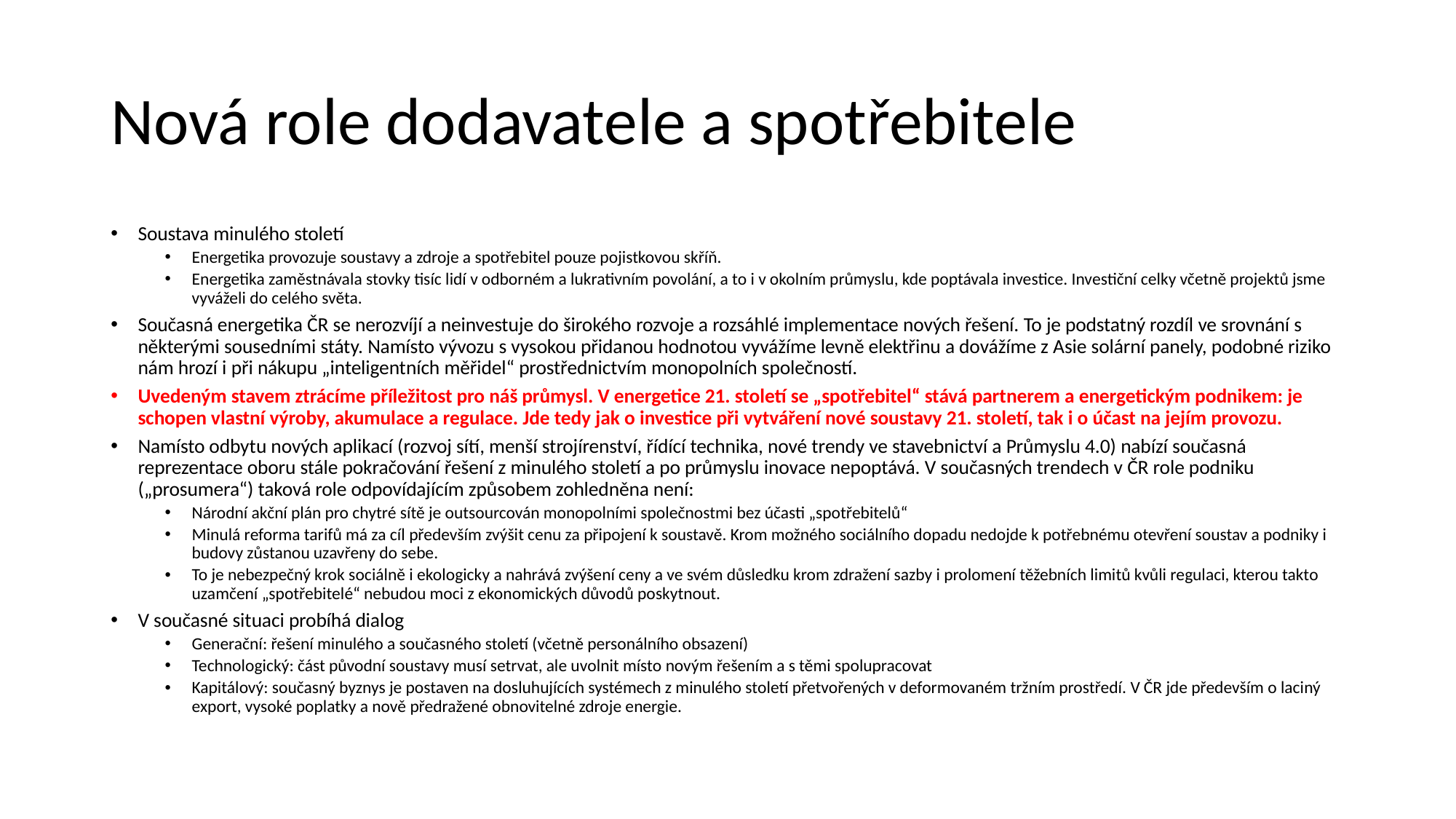

# Nová role dodavatele a spotřebitele
Soustava minulého století
Energetika provozuje soustavy a zdroje a spotřebitel pouze pojistkovou skříň.
Energetika zaměstnávala stovky tisíc lidí v odborném a lukrativním povolání, a to i v okolním průmyslu, kde poptávala investice. Investiční celky včetně projektů jsme vyváželi do celého světa.
Současná energetika ČR se nerozvíjí a neinvestuje do širokého rozvoje a rozsáhlé implementace nových řešení. To je podstatný rozdíl ve srovnání s některými sousedními státy. Namísto vývozu s vysokou přidanou hodnotou vyvážíme levně elektřinu a dovážíme z Asie solární panely, podobné riziko nám hrozí i při nákupu „inteligentních měřidel“ prostřednictvím monopolních společností.
Uvedeným stavem ztrácíme příležitost pro náš průmysl. V energetice 21. století se „spotřebitel“ stává partnerem a energetickým podnikem: je schopen vlastní výroby, akumulace a regulace. Jde tedy jak o investice při vytváření nové soustavy 21. století, tak i o účast na jejím provozu.
Namísto odbytu nových aplikací (rozvoj sítí, menší strojírenství, řídící technika, nové trendy ve stavebnictví a Průmyslu 4.0) nabízí současná reprezentace oboru stále pokračování řešení z minulého století a po průmyslu inovace nepoptává. V současných trendech v ČR role podniku („prosumera“) taková role odpovídajícím způsobem zohledněna není:
Národní akční plán pro chytré sítě je outsourcován monopolními společnostmi bez účasti „spotřebitelů“
Minulá reforma tarifů má za cíl především zvýšit cenu za připojení k soustavě. Krom možného sociálního dopadu nedojde k potřebnému otevření soustav a podniky i budovy zůstanou uzavřeny do sebe.
To je nebezpečný krok sociálně i ekologicky a nahrává zvýšení ceny a ve svém důsledku krom zdražení sazby i prolomení těžebních limitů kvůli regulaci, kterou takto uzamčení „spotřebitelé“ nebudou moci z ekonomických důvodů poskytnout.
V současné situaci probíhá dialog
Generační: řešení minulého a současného století (včetně personálního obsazení)
Technologický: část původní soustavy musí setrvat, ale uvolnit místo novým řešením a s těmi spolupracovat
Kapitálový: současný byznys je postaven na dosluhujících systémech z minulého století přetvořených v deformovaném tržním prostředí. V ČR jde především o laciný export, vysoké poplatky a nově předražené obnovitelné zdroje energie.